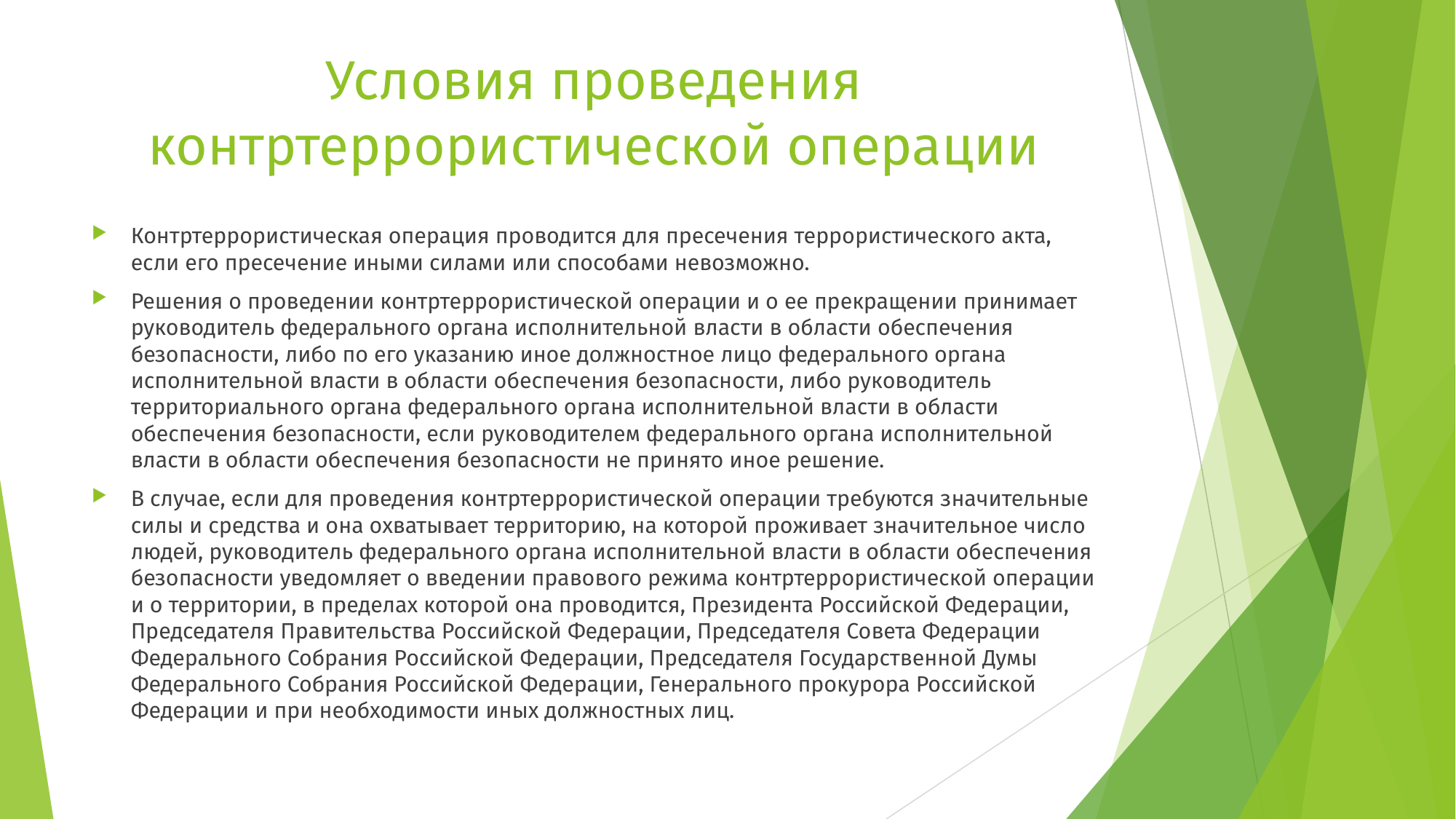

# Условия проведения контртеррористической операции
Контртеррористическая операция проводится для пресечения террористического акта, если его пресечение иными силами или способами невозможно.
Решения о проведении контртеррористической операции и о ее прекращении принимает руководитель федерального органа исполнительной власти в области обеспечения безопасности, либо по его указанию иное должностное лицо федерального органа исполнительной власти в области обеспечения безопасности, либо руководитель территориального органа федерального органа исполнительной власти в области обеспечения безопасности, если руководителем федерального органа исполнительной власти в области обеспечения безопасности не принято иное решение.
В случае, если для проведения контртеррористической операции требуются значительные силы и средства и она охватывает территорию, на которой проживает значительное число людей, руководитель федерального органа исполнительной власти в области обеспечения безопасности уведомляет о введении правового режима контртеррористической операции и о территории, в пределах которой она проводится, Президента Российской Федерации, Председателя Правительства Российской Федерации, Председателя Совета Федерации Федерального Собрания Российской Федерации, Председателя Государственной Думы Федерального Собрания Российской Федерации, Генерального прокурора Российской Федерации и при необходимости иных должностных лиц.